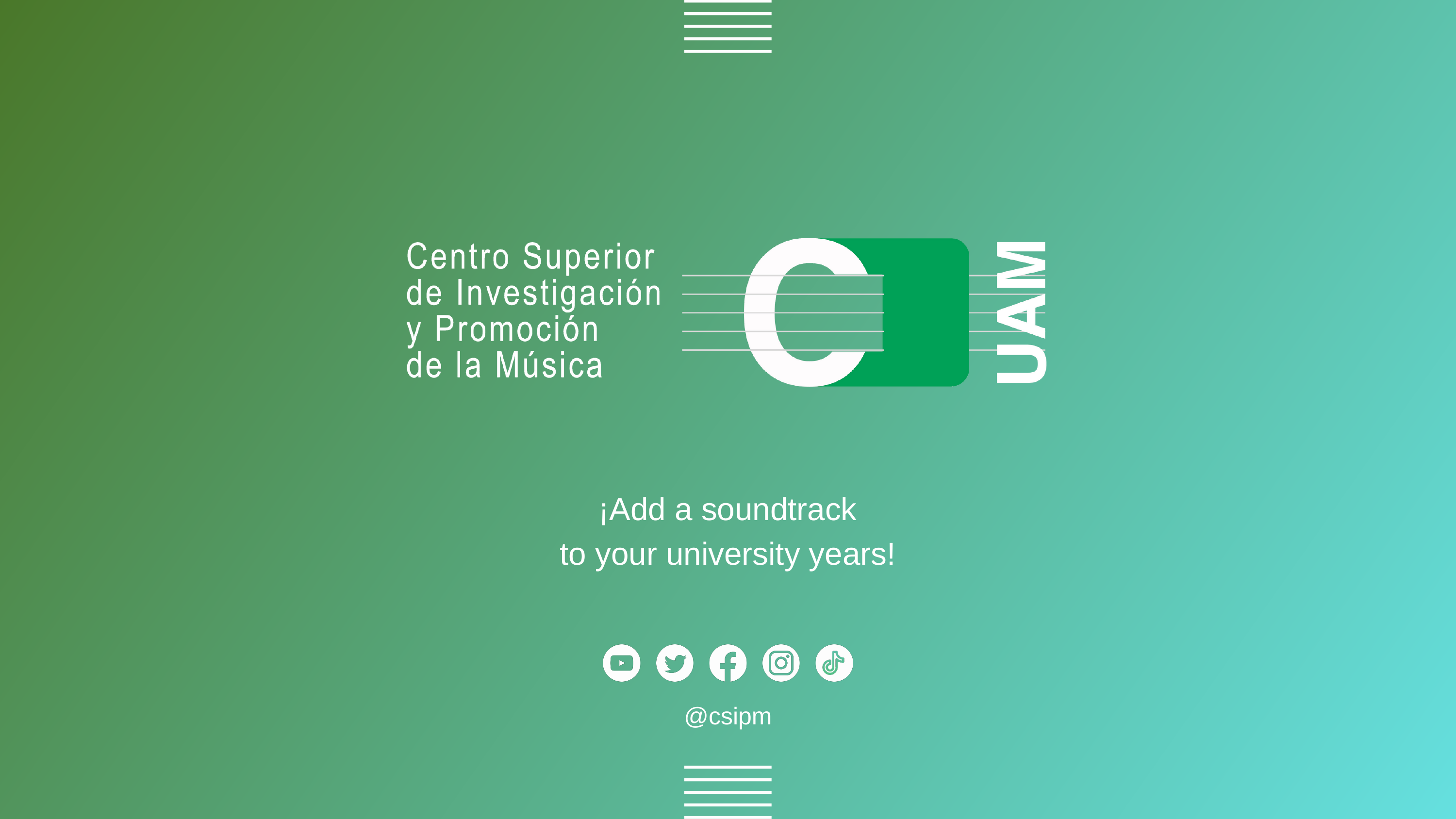

¡Add a soundtrack
to your university years!

@csipm